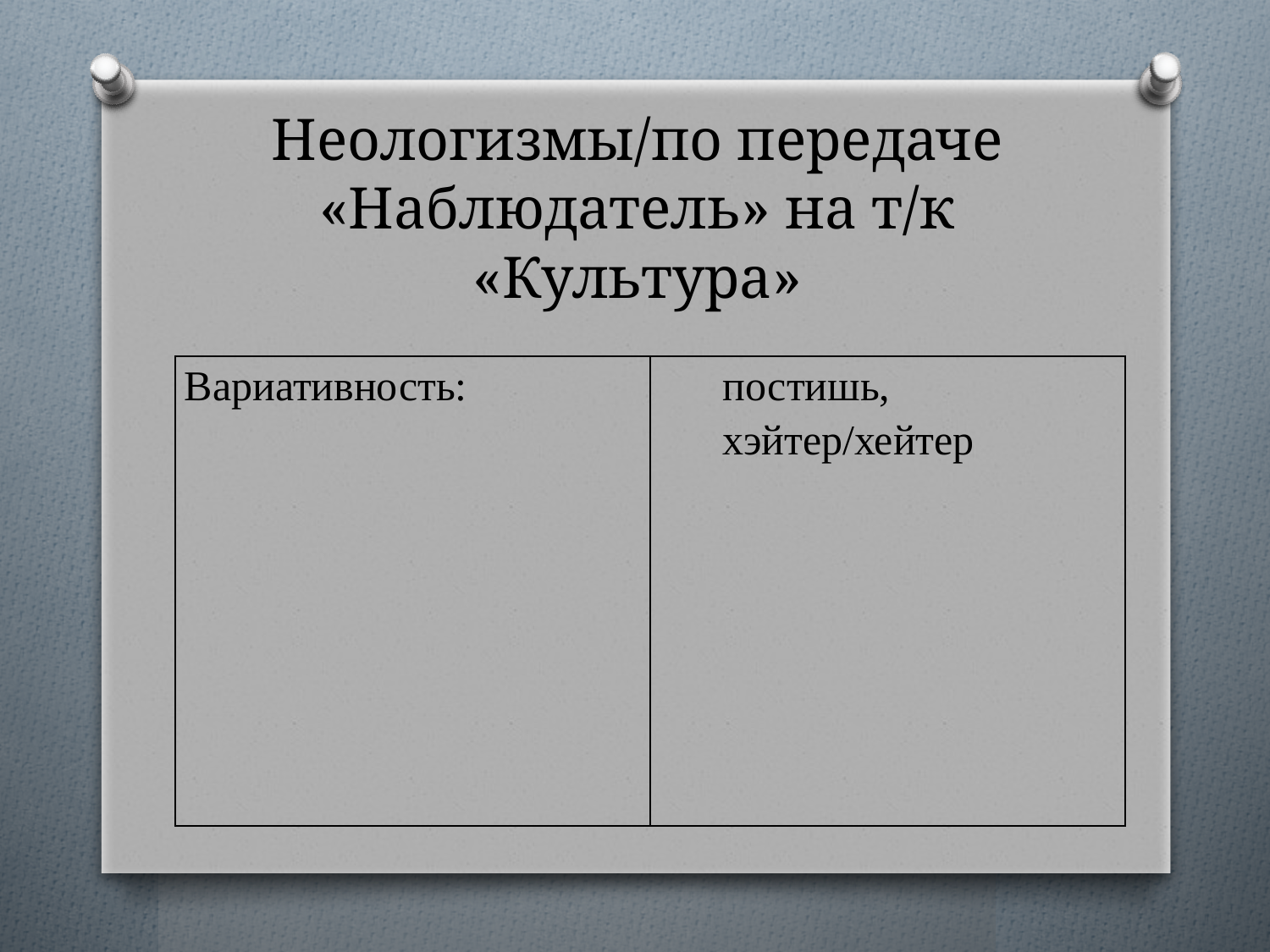

# Неологизмы/по передаче «Наблюдатель» на т/к «Культура»
| Вариативность: | постишь, хэйтер/хейтер |
| --- | --- |